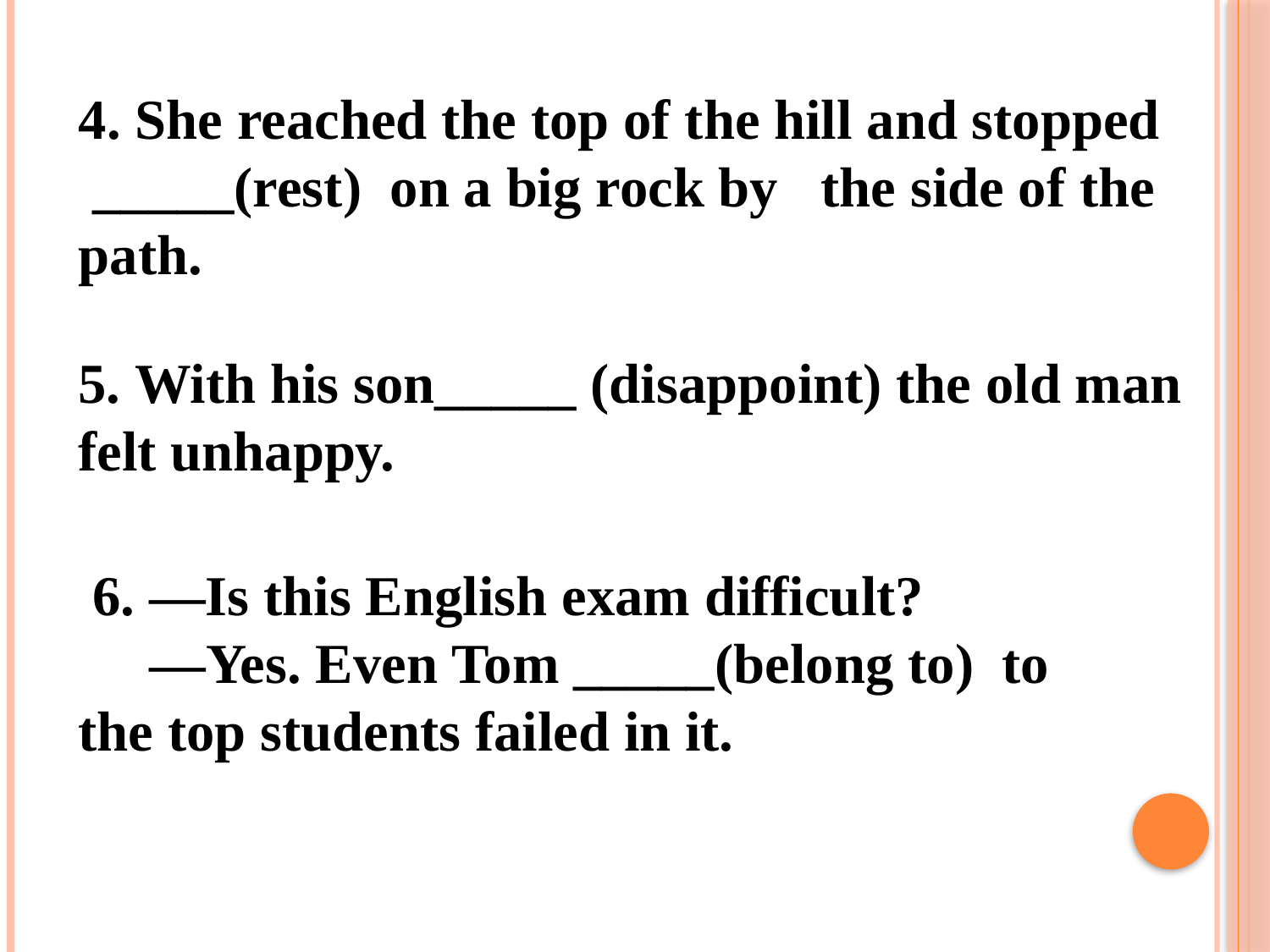

4. She reached the top of the hill and stopped _____(rest)  on a big rock by   the side of the path.
5. With his son_____ (disappoint) the old man
felt unhappy.
 6. —Is this English exam difficult?
     —Yes. Even Tom _____(belong to)  to the top students failed in it.